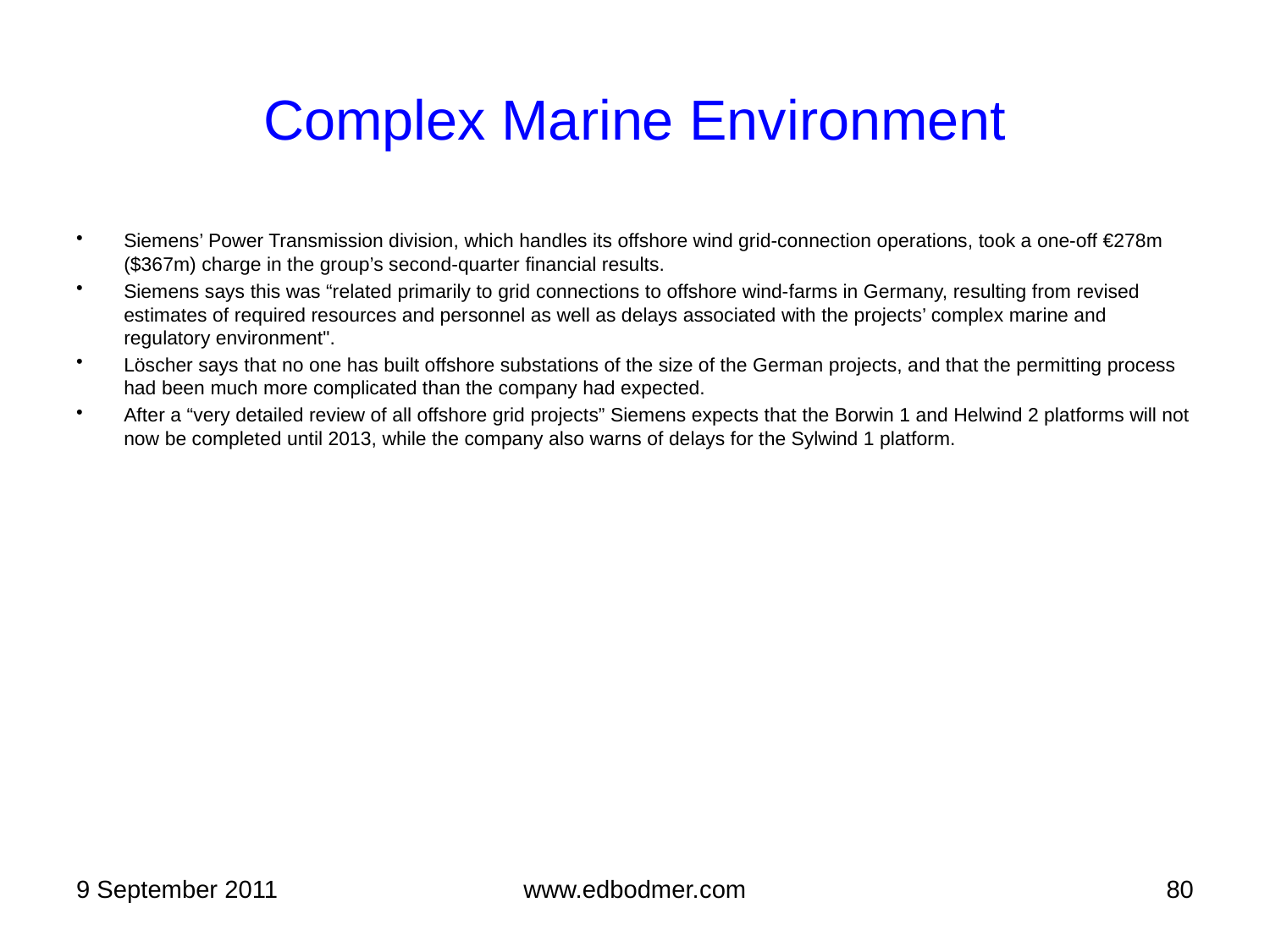

# Complex Marine Environment
Siemens’ Power Transmission division, which handles its offshore wind grid-connection operations, took a one-off €278m ($367m) charge in the group’s second-quarter financial results.
Siemens says this was “related primarily to grid connections to offshore wind-farms in Germany, resulting from revised estimates of required resources and personnel as well as delays associated with the projects’ complex marine and regulatory environment".
Löscher says that no one has built offshore substations of the size of the German projects, and that the permitting process had been much more complicated than the company had expected.
After a “very detailed review of all offshore grid projects” Siemens expects that the Borwin 1 and Helwind 2 platforms will not now be completed until 2013, while the company also warns of delays for the Sylwind 1 platform.

9 September 2011
www.edbodmer.com
80